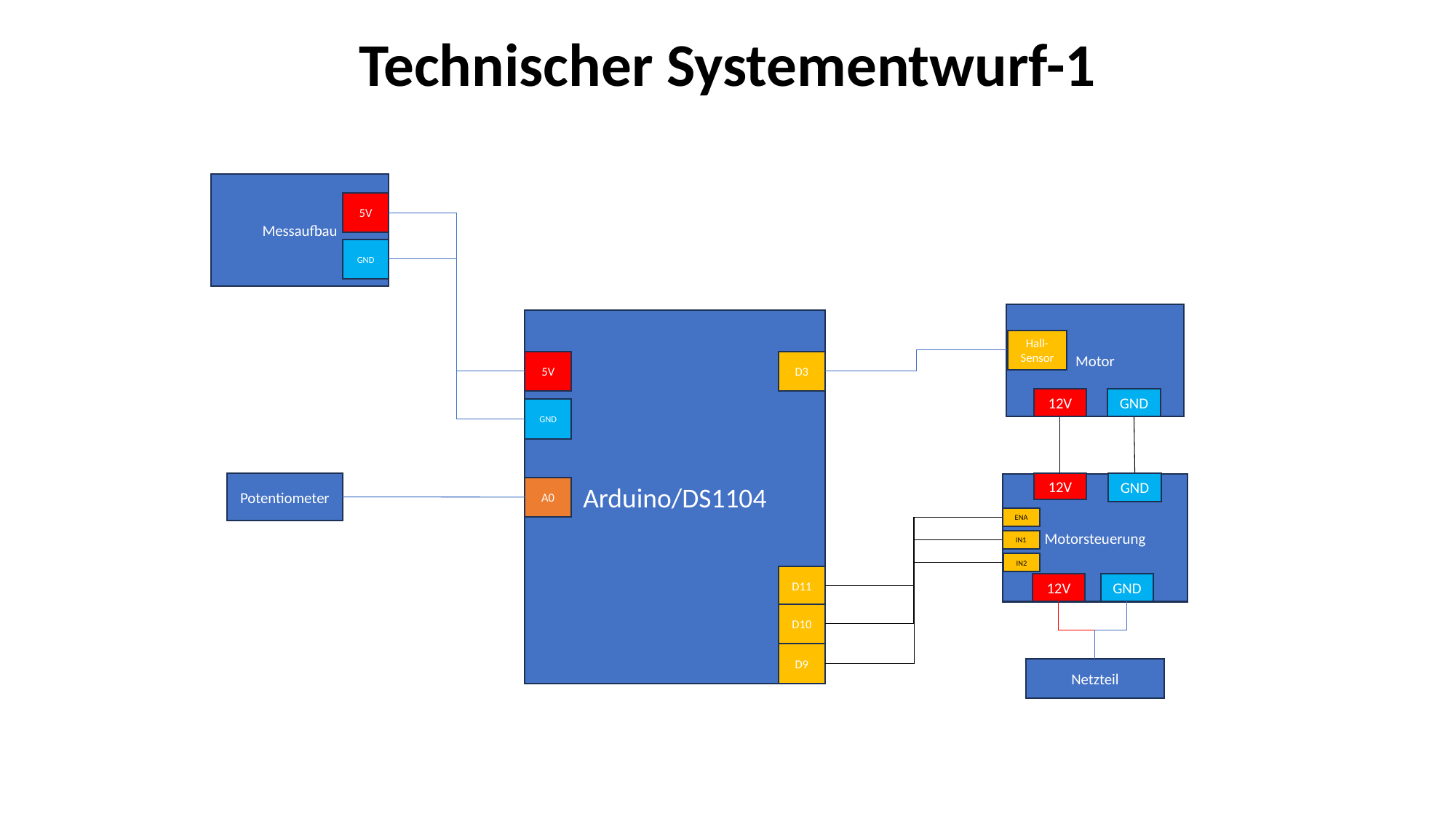

Technischer Systementwurf-1
Messaufbau
5V
GND
Motor
Arduino/DS1104
Hall-Sensor
5V
D3
12V
GND
GND
Potentiometer
12V
GND
Motorsteuerung
A0
ENA
IN1
IN2
D11
12V
GND
D10
D9
Netzteil